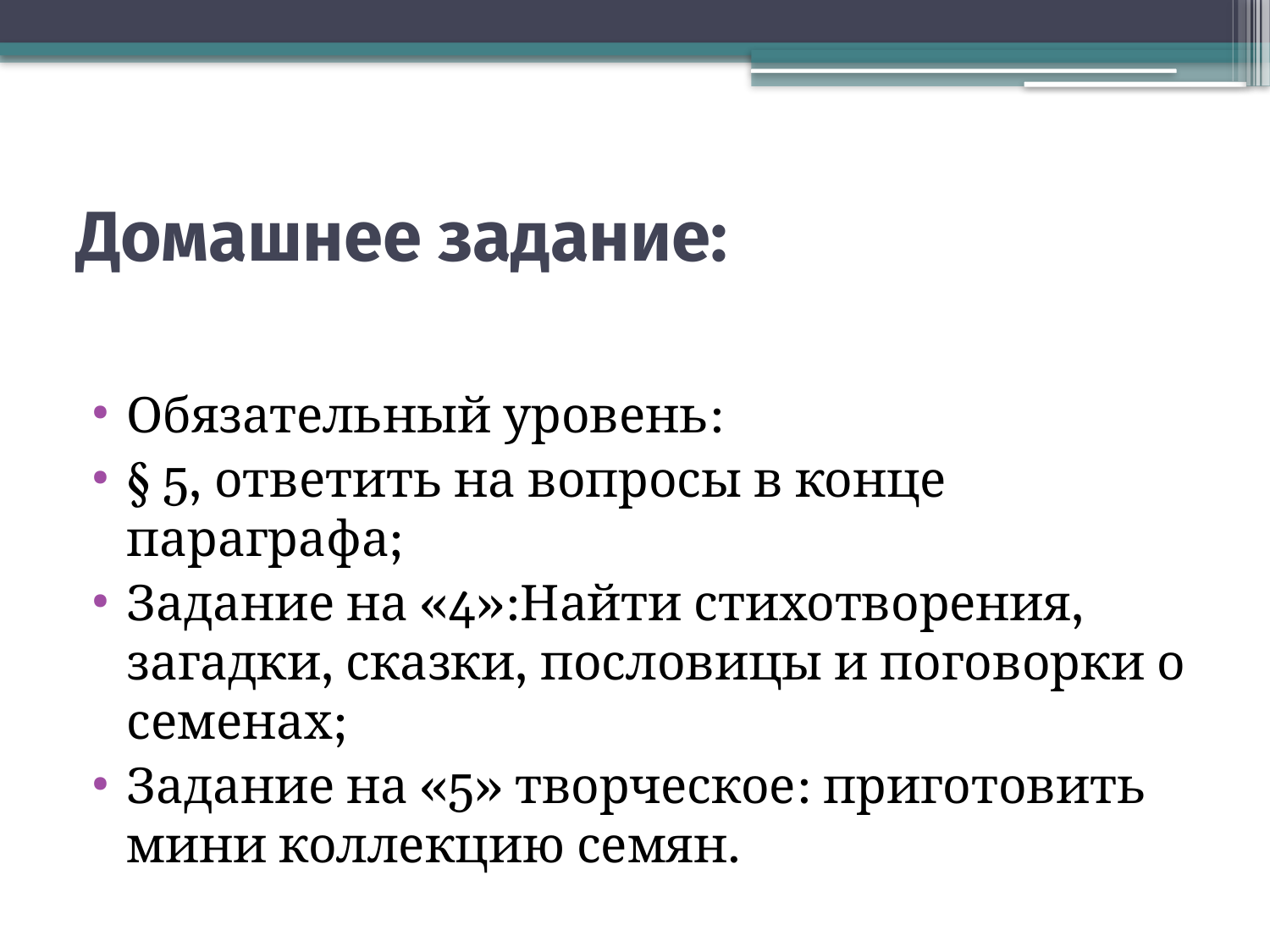

# Домашнее задание:

Обязательный уровень:
§ 5, ответить на вопросы в конце параграфа;
Задание на «4»:Найти стихотворения, загадки, сказки, пословицы и поговорки о семенах;
Задание на «5» творческое: приготовить мини коллекцию семян.